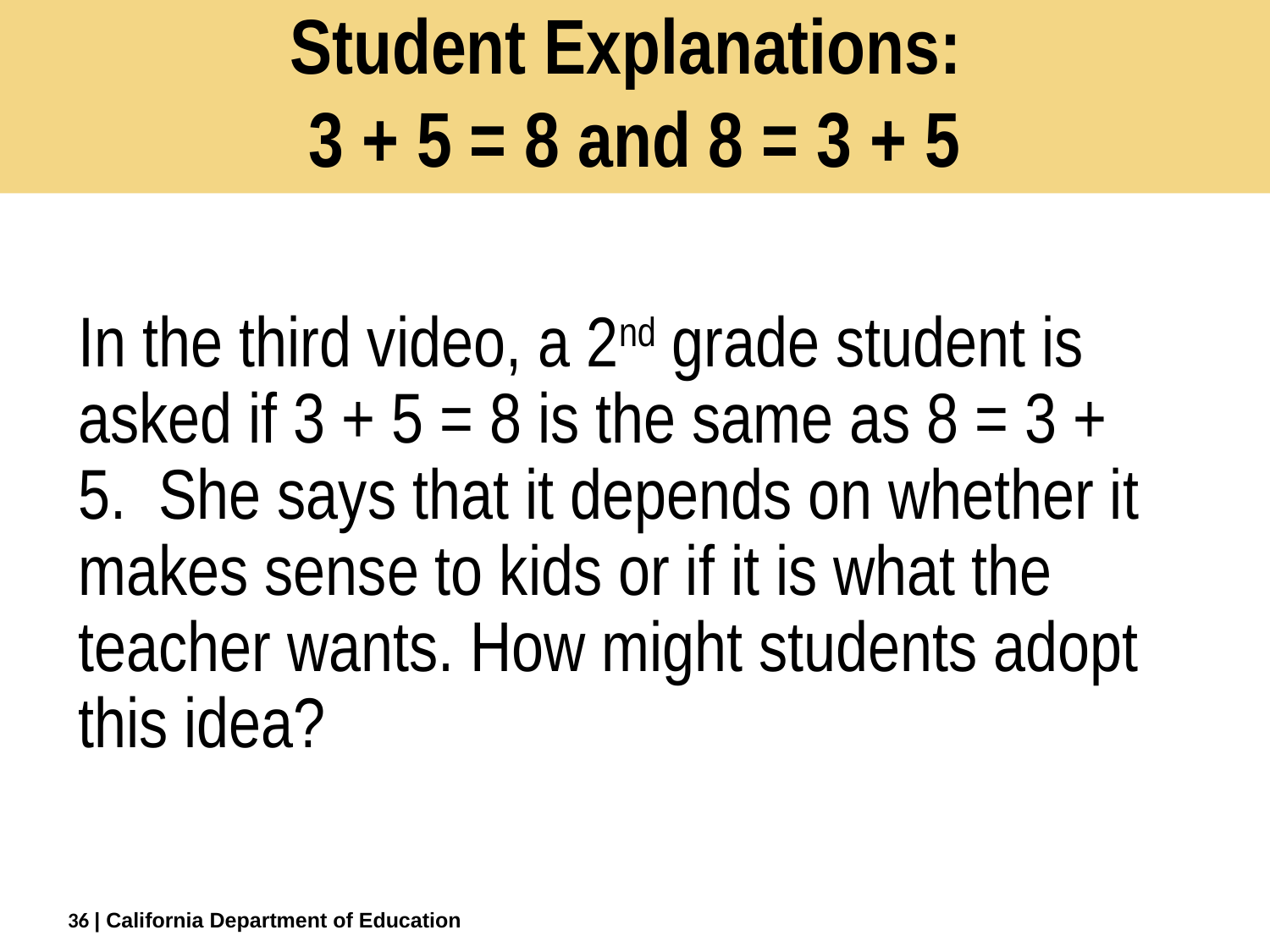

# Student Explanations: 3 + 5 = 8 and 8 = 3 + 5
In the third video, a 2nd grade student is asked if 3 + 5 = 8 is the same as 8 = 3 + 5.  She says that it depends on whether it makes sense to kids or if it is what the teacher wants. How might students adopt this idea?
36
| California Department of Education